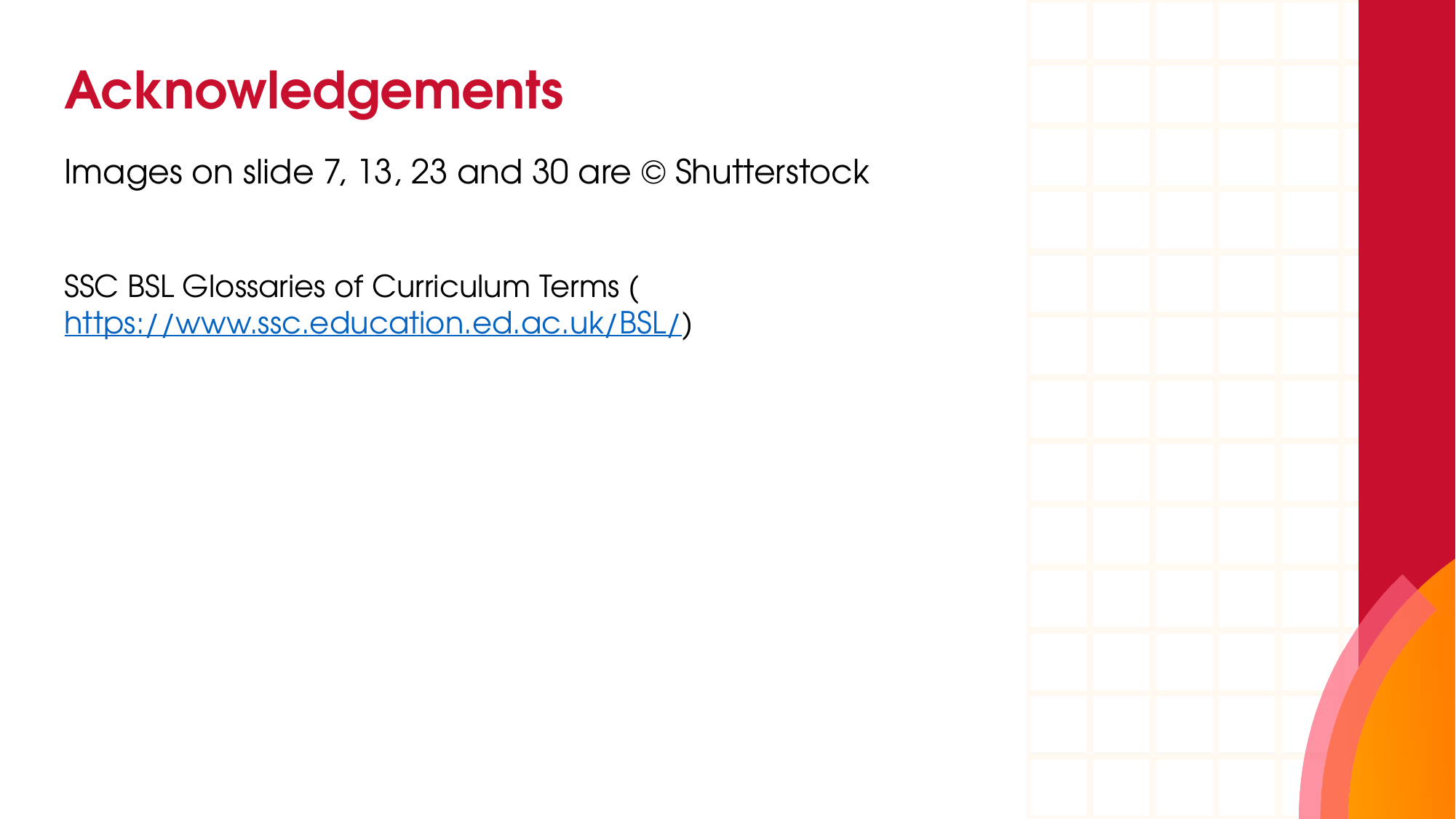

# Acknowledgements
Images on slide 7, 13, 23 and 30 are © Shutterstock

SSC BSL Glossaries of Curriculum Terms (https://www.ssc.education.ed.ac.uk/BSL/)